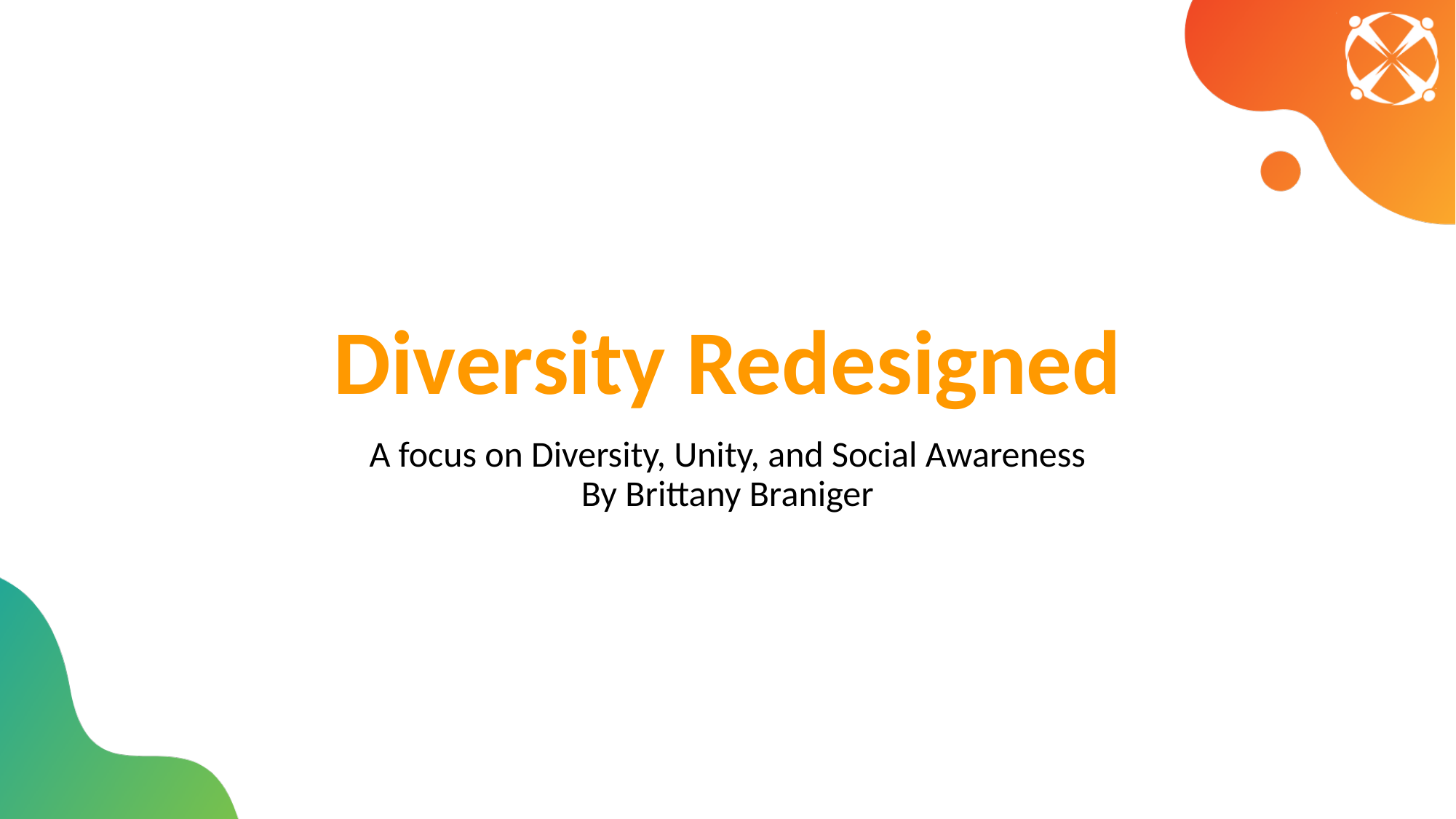

# Diversity Redesigned
A focus on Diversity, Unity, and Social Awareness
By Brittany Braniger